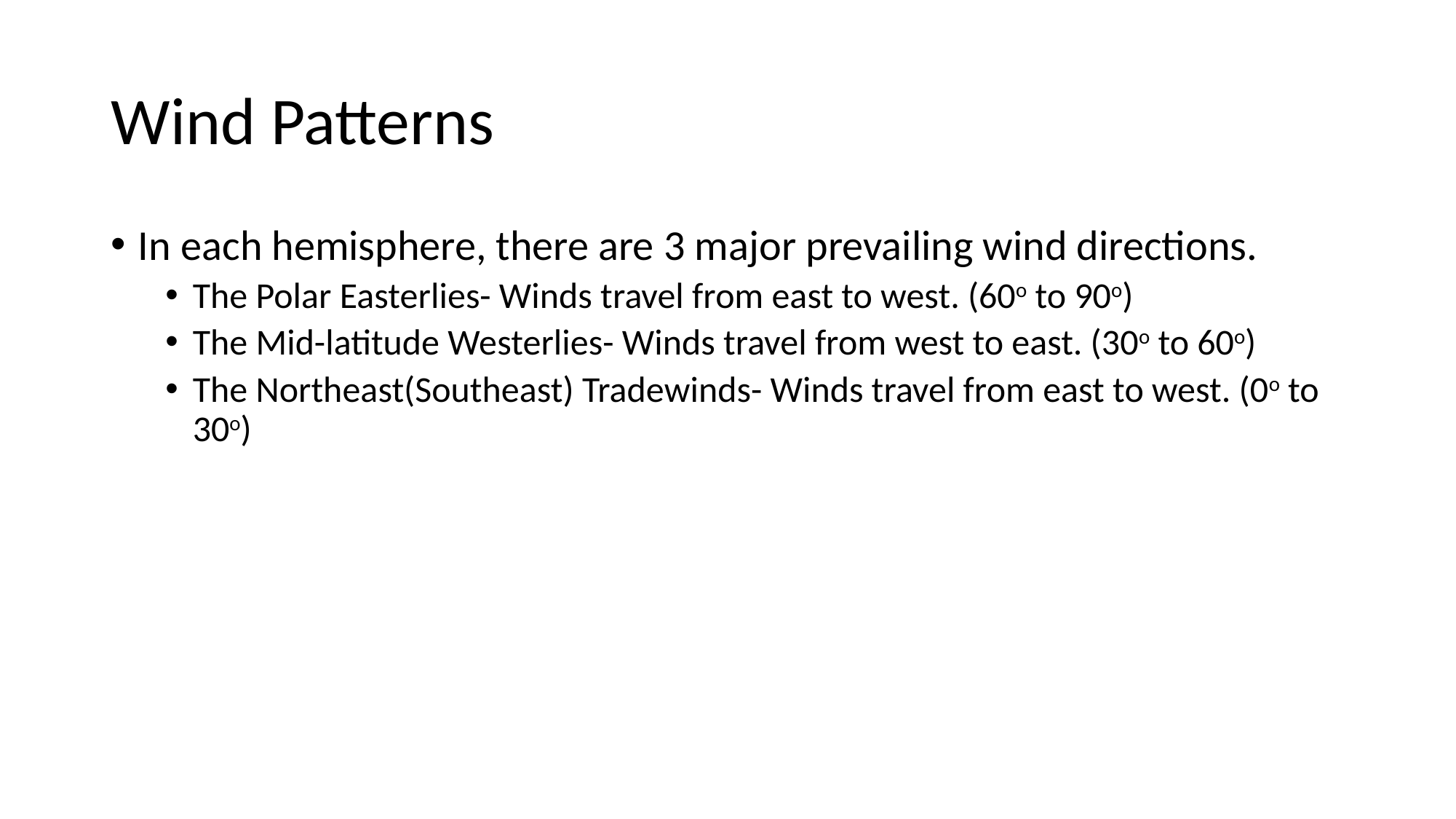

# Wind Patterns
In each hemisphere, there are 3 major prevailing wind directions.
The Polar Easterlies- Winds travel from east to west. (60o to 90o)
The Mid-latitude Westerlies- Winds travel from west to east. (30o to 60o)
The Northeast(Southeast) Tradewinds- Winds travel from east to west. (0o to 30o)